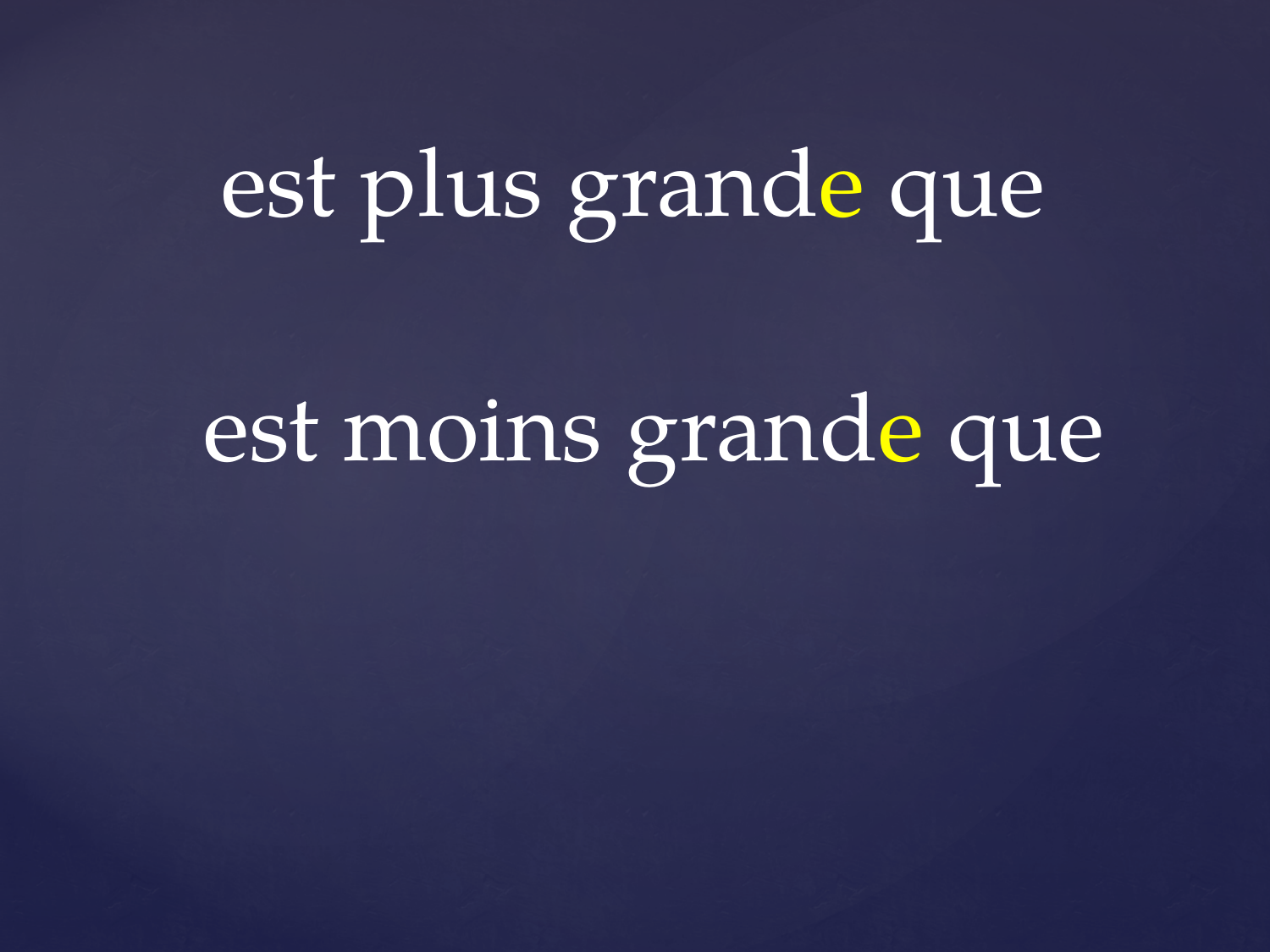

est plus grande que
est moins grande que